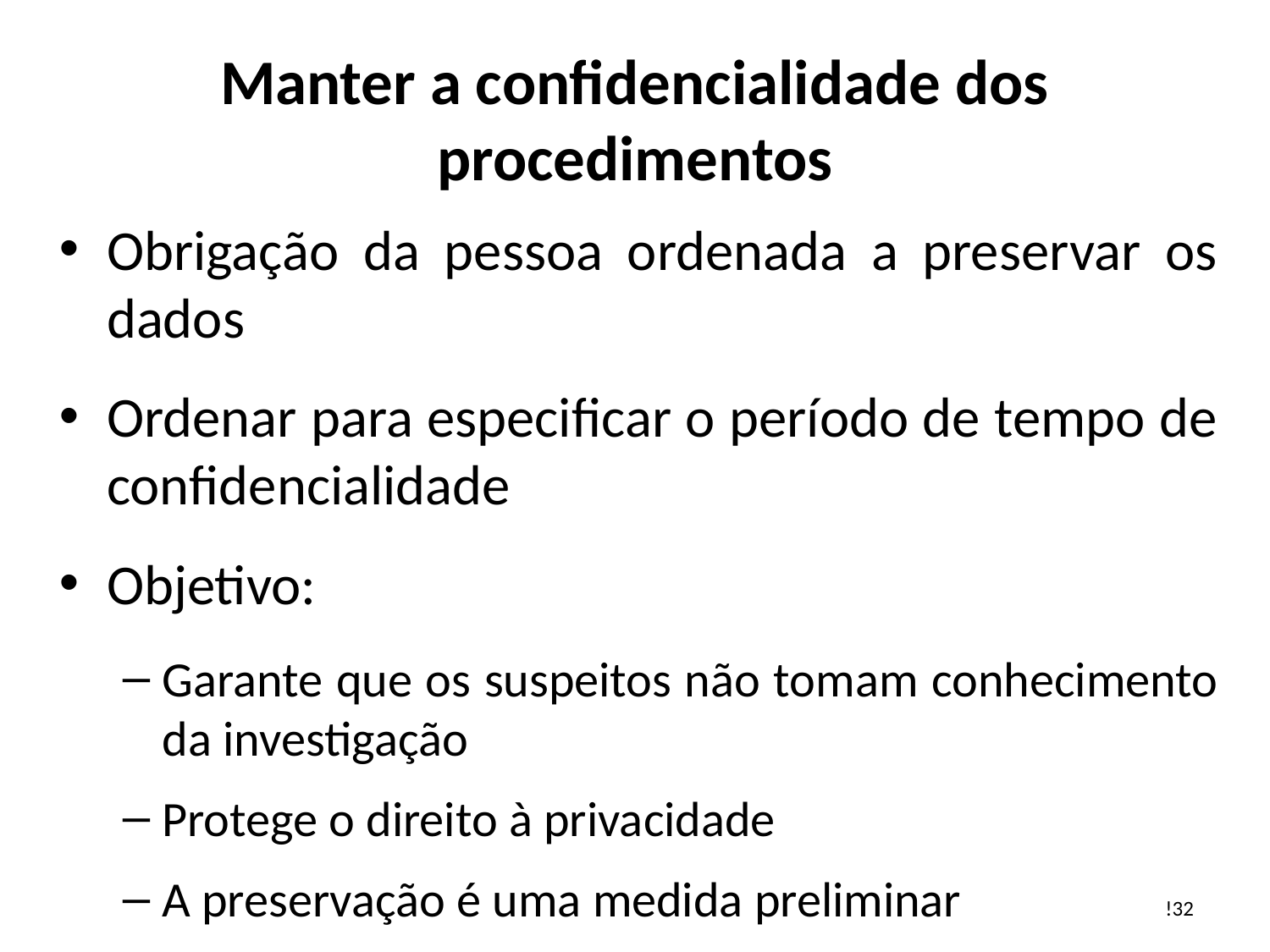

# Manter a confidencialidade dos procedimentos
Obrigação da pessoa ordenada a preservar os dados
Ordenar para especificar o período de tempo de confidencialidade
Objetivo:
Garante que os suspeitos não tomam conhecimento da investigação
Protege o direito à privacidade
A preservação é uma medida preliminar
Impede a violação/eliminação de dados por outras pessoas
!32